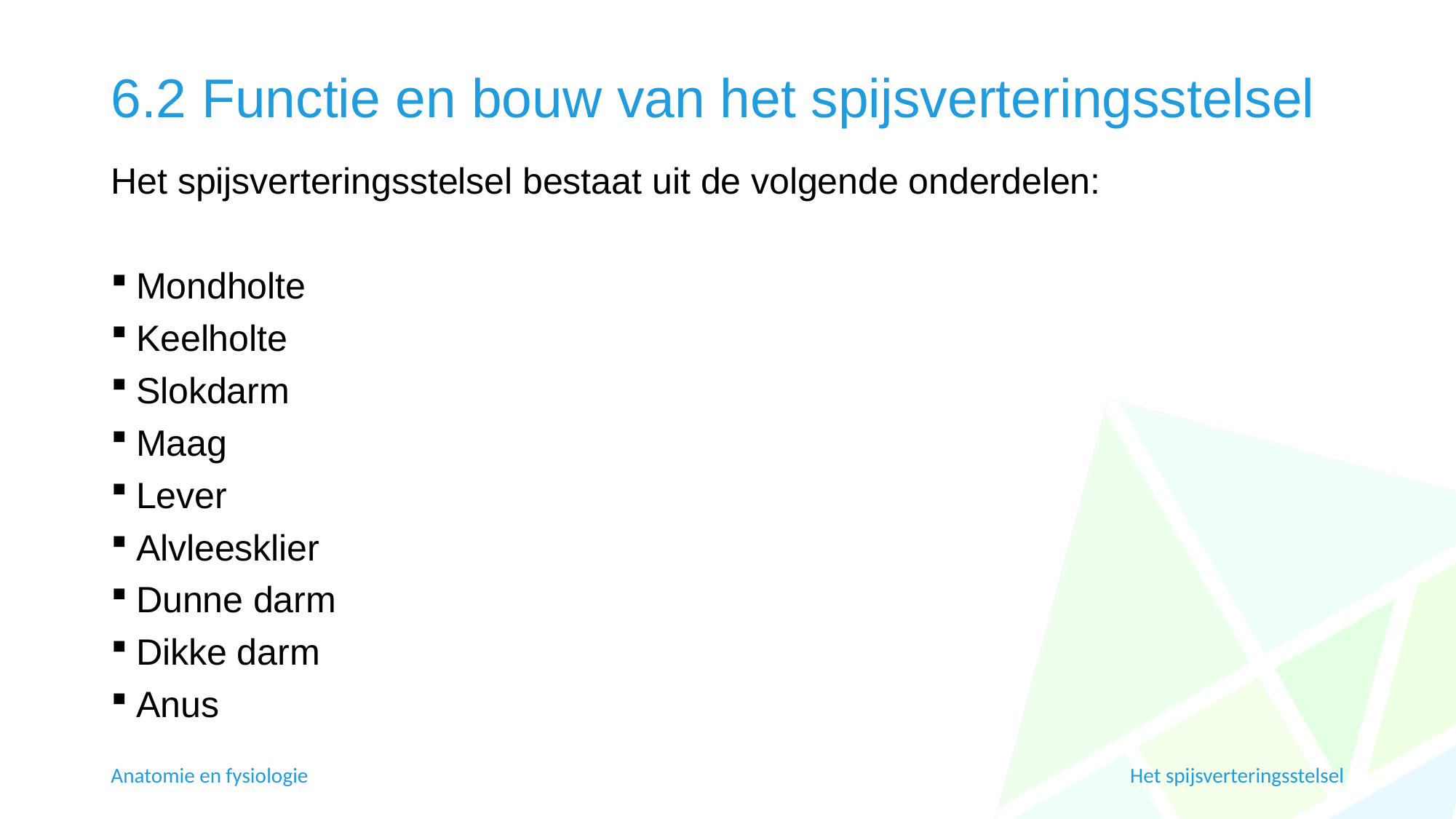

# 6.2 Functie en bouw van het spijsverteringsstelsel
Het spijsverteringsstelsel bestaat uit de volgende onderdelen:

Mondholte
Keelholte
Slokdarm
Maag
Lever
Alvleesklier
Dunne darm
Dikke darm
Anus
Anatomie en fysiologie
Het spijsverteringsstelsel